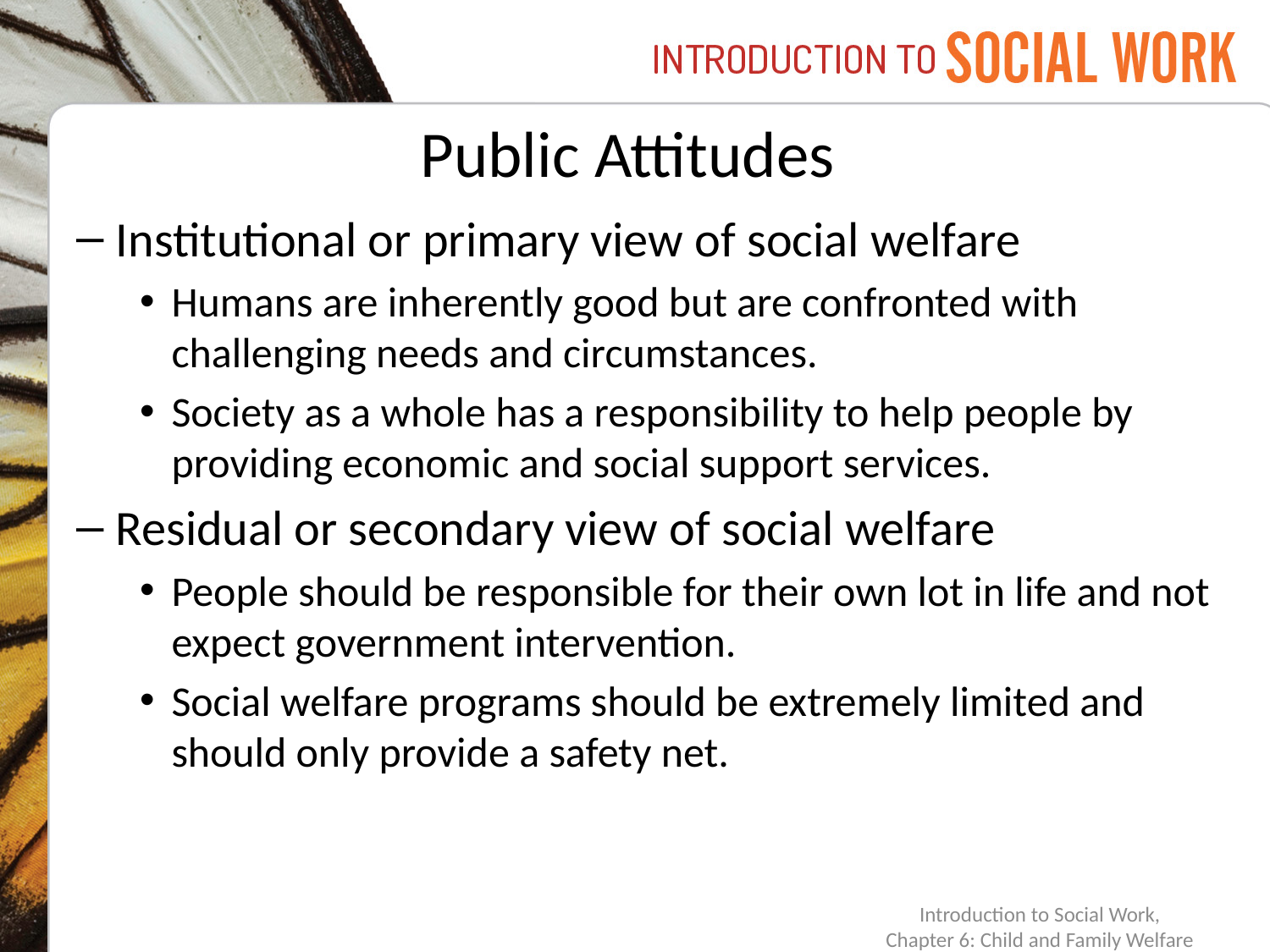

# Public Attitudes
Institutional or primary view of social welfare
Humans are inherently good but are confronted with challenging needs and circumstances.
Society as a whole has a responsibility to help people by providing economic and social support services.
Residual or secondary view of social welfare
People should be responsible for their own lot in life and not expect government intervention.
Social welfare programs should be extremely limited and should only provide a safety net.

Introduction to Social Work,
Chapter 6: Child and Family Welfare